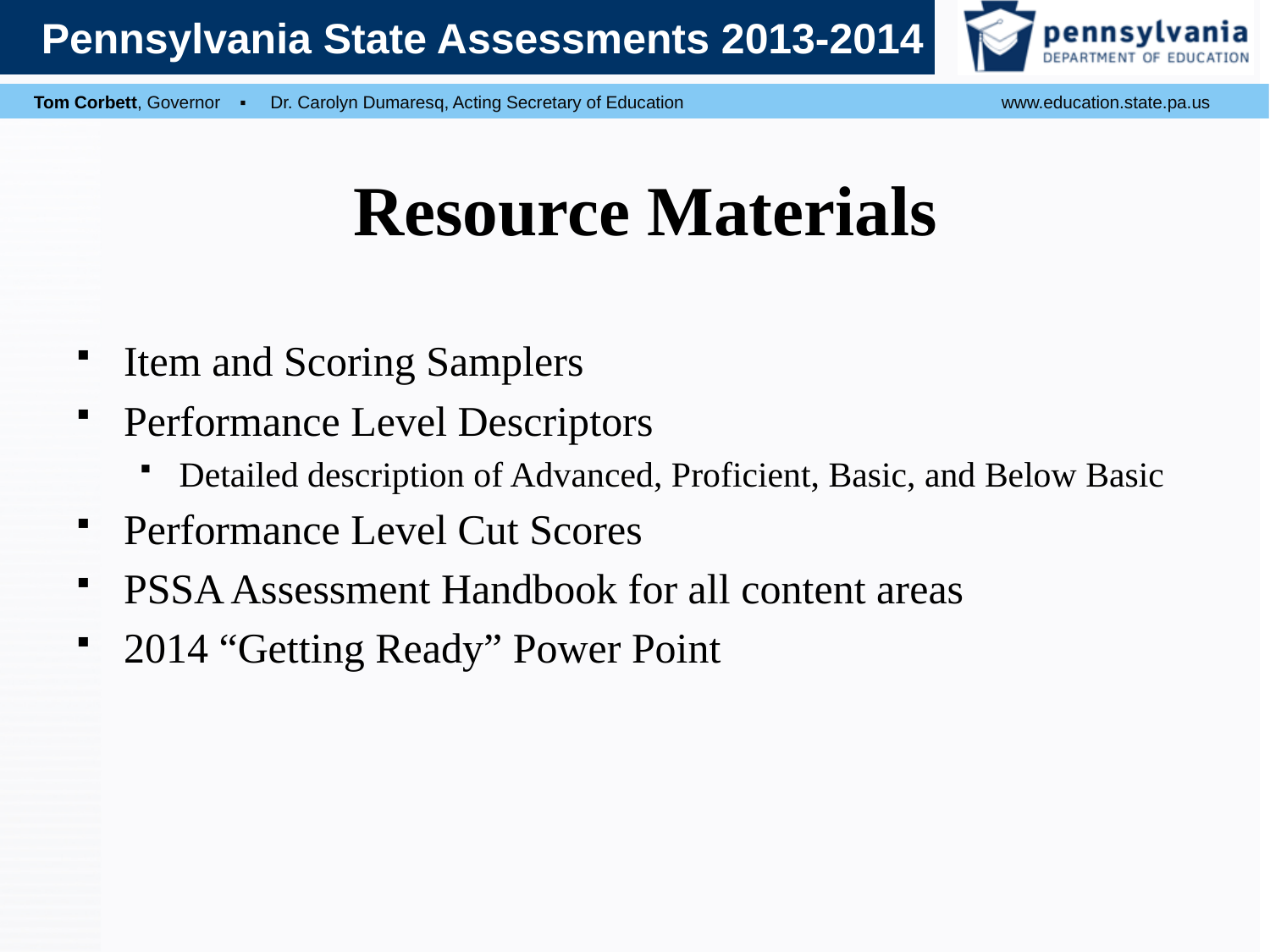

# Resource Materials
Item and Scoring Samplers
Performance Level Descriptors
Detailed description of Advanced, Proficient, Basic, and Below Basic
Performance Level Cut Scores
PSSA Assessment Handbook for all content areas
2014 “Getting Ready” Power Point